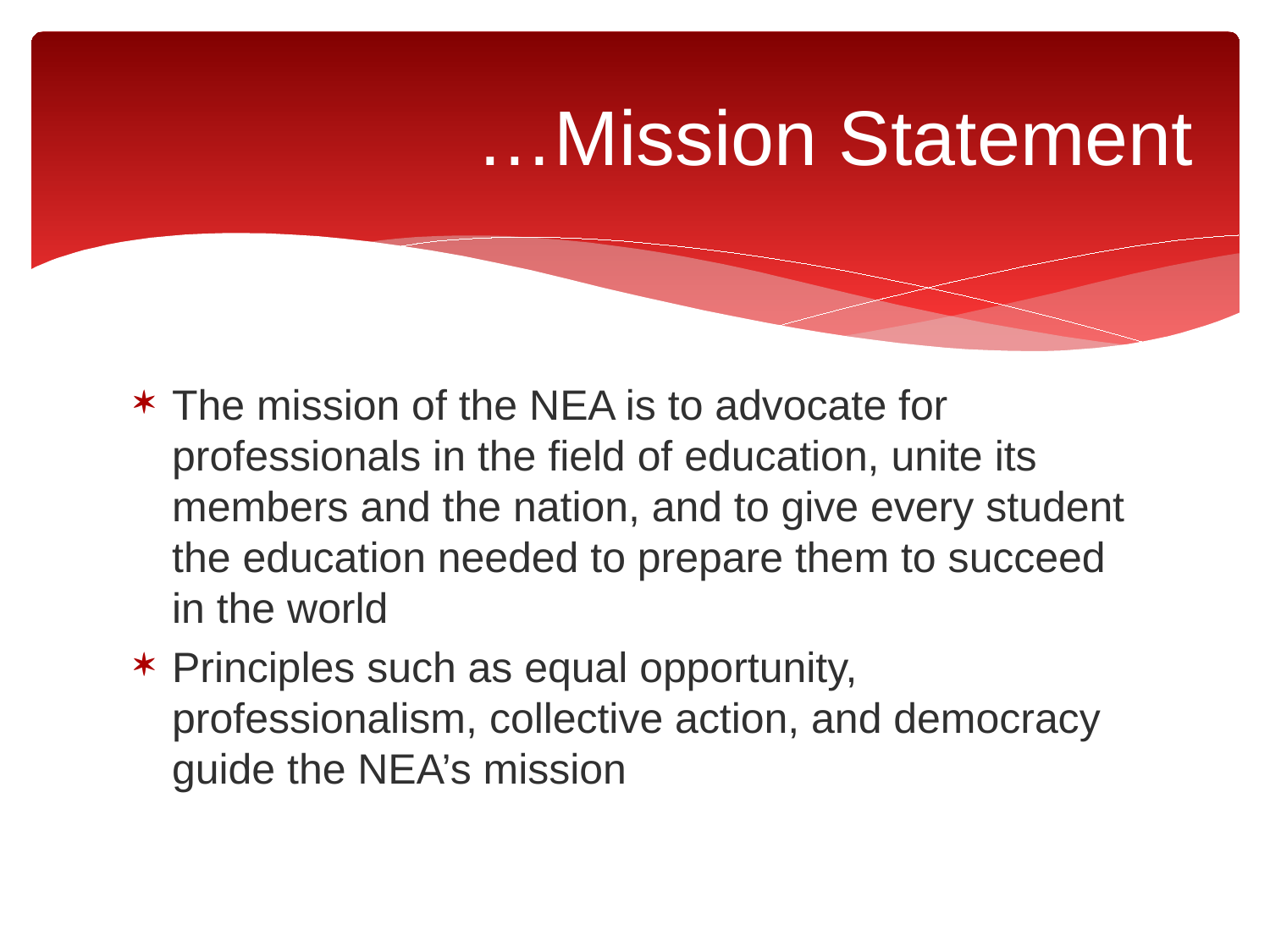

# …Mission Statement
The mission of the NEA is to advocate for professionals in the field of education, unite its members and the nation, and to give every student the education needed to prepare them to succeed in the world
Principles such as equal opportunity, professionalism, collective action, and democracy guide the NEA’s mission